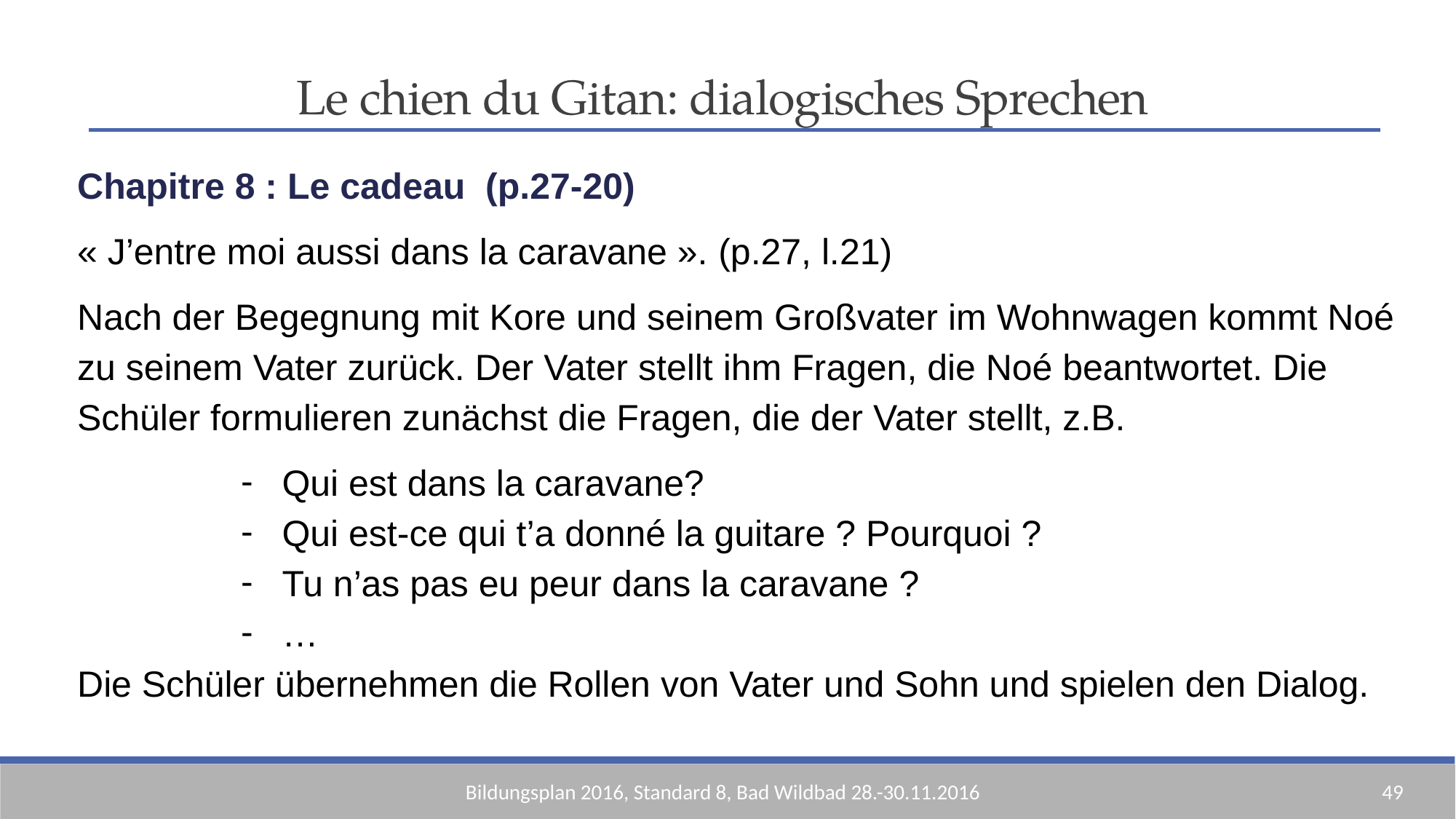

Le chien du Gitan: dialogisches Sprechen
Chapitre 8 : Le cadeau  (p.27-20)
« J’entre moi aussi dans la caravane ». (p.27, l.21)
Nach der Begegnung mit Kore und seinem Großvater im Wohnwagen kommt Noé zu seinem Vater zurück. Der Vater stellt ihm Fragen, die Noé beantwortet. Die Schüler formulieren zunächst die Fragen, die der Vater stellt, z.B.
Qui est dans la caravane?
Qui est-ce qui t’a donné la guitare ? Pourquoi ?
Tu n’as pas eu peur dans la caravane ?
…
Die Schüler übernehmen die Rollen von Vater und Sohn und spielen den Dialog.